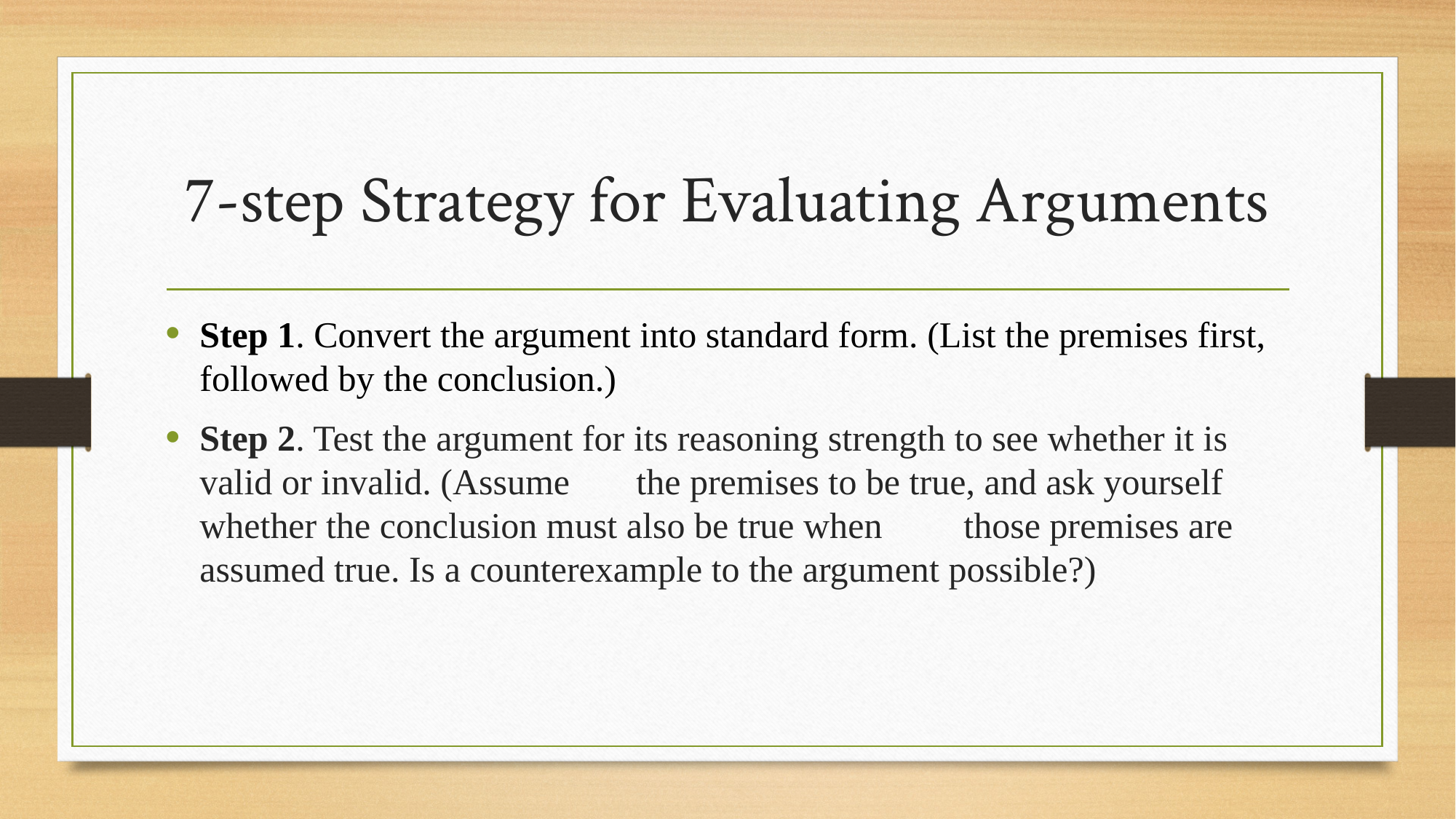

# 7-step Strategy for Evaluating Arguments
Step 1. Convert the argument into standard form. (List the premises first, followed by the conclusion.)
Step 2. Test the argument for its reasoning strength to see whether it is valid or invalid. (Assume 	the premises to be true, and ask yourself whether the conclusion must also be true when 	those premises are assumed true. Is a counterexample to the argument possible?)